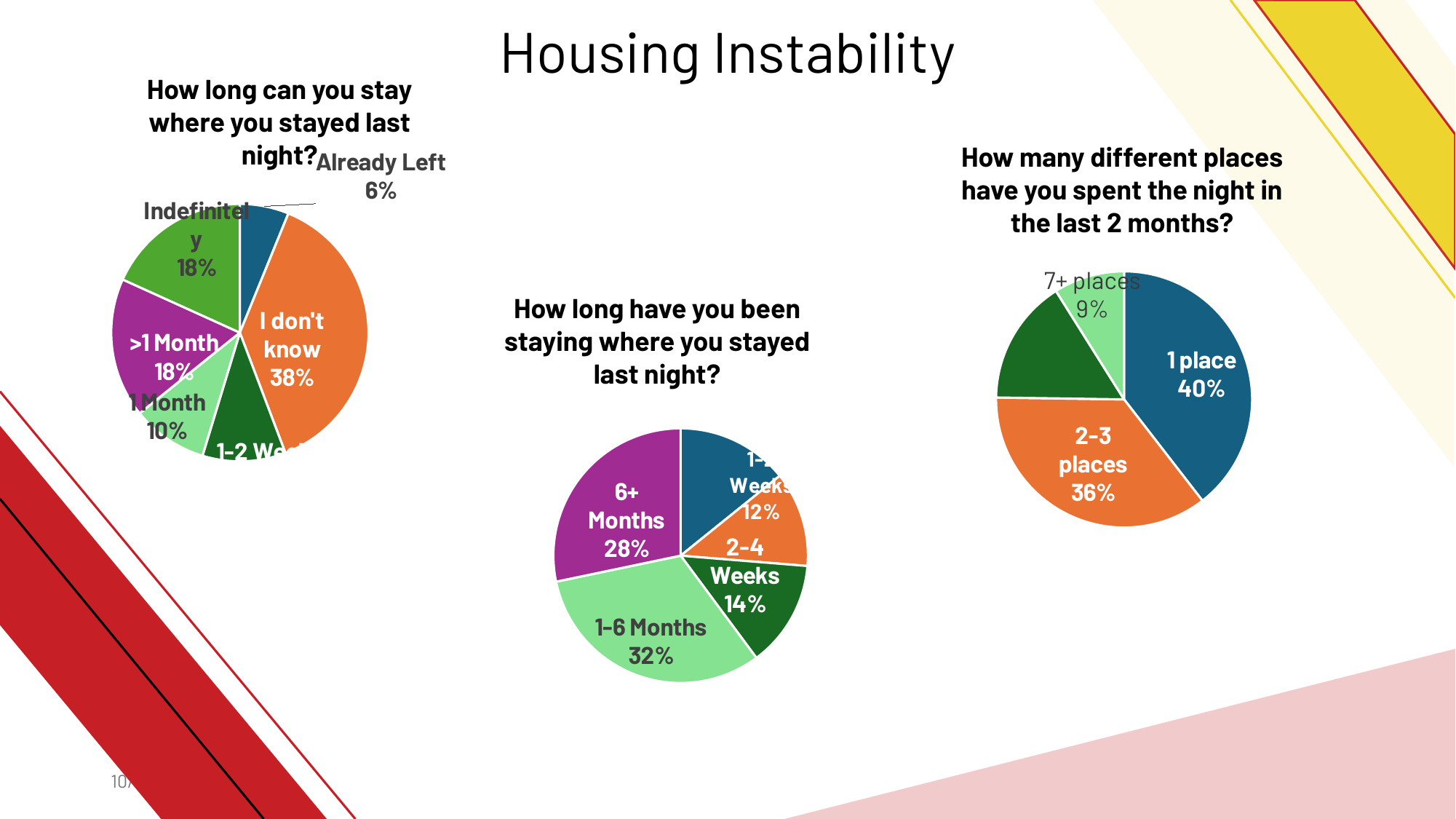

# Housing Instability
How long can you stay where you stayed last night?

### Chart

| Category | Count |
|---|---|
| Already Left | 46.0 |
| I don't know | 284.0 |
| 1-2 Weeks | 78.0 |
| 1 Month | 71.0 |
| >1 Month | 131.0 |
| Indefinitely | 136.0 |
How many different places have you spent the night in the last 2 months?

### Chart

| Category | Column1 |
|---|---|
| 1 place | 292.0 |
| 2-3 places | 264.0 |
| 4-6 places | 117.0 |
| 7+ places | 66.0 |
How long have you been staying where you stayed last night?

### Chart

| Category | Column1 |
|---|---|
| 1-6 Days | 107.0 |
| 1-2 Weeks | 91.0 |
| 2-4 Weeks | 102.0 |
| 1-6 Months | 240.0 |
| 6+ Months | 213.0 |